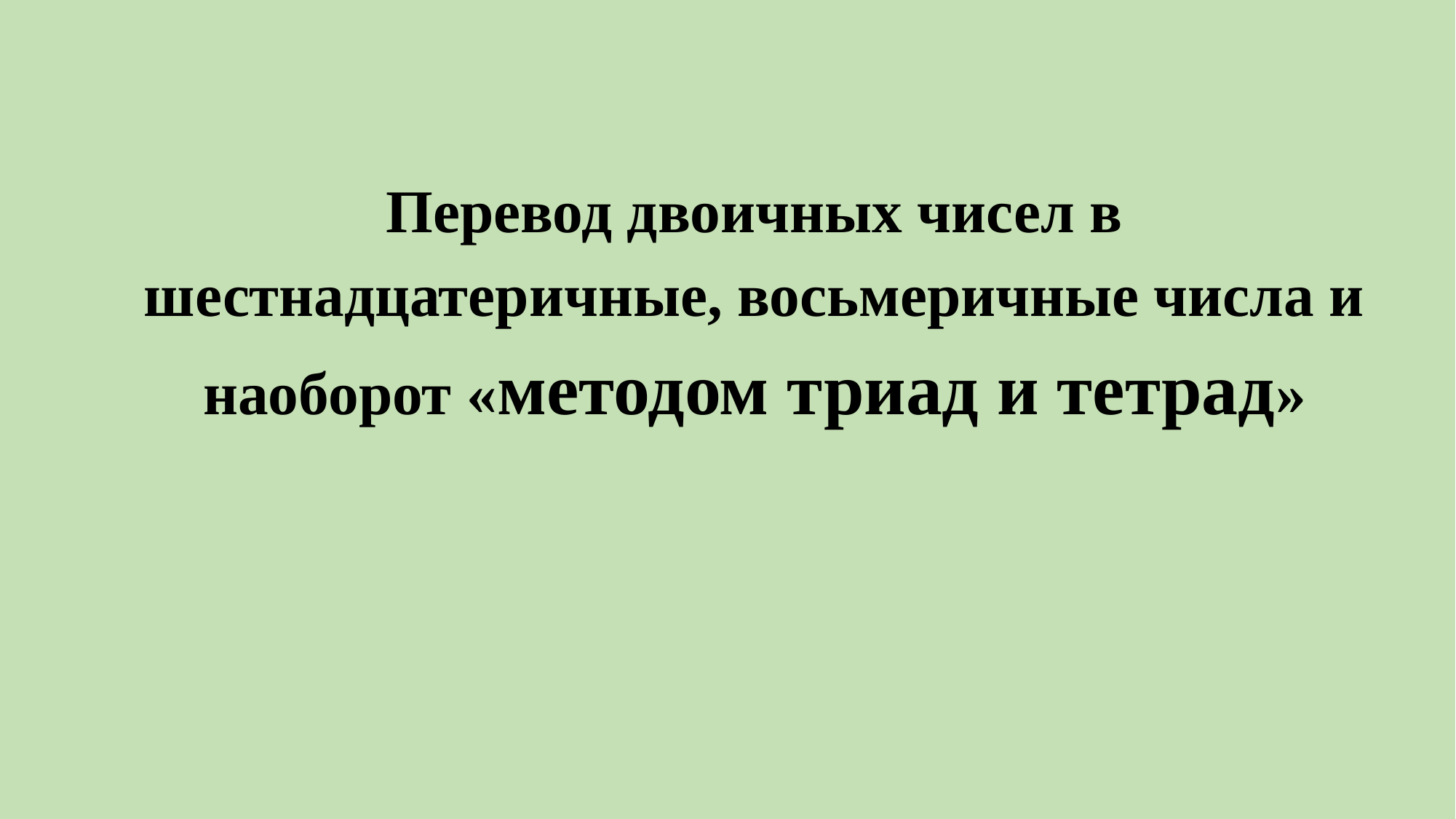

Перевод двоичных чисел в шестнадцатеричные, восьмеричные числа и наоборот «методом триад и тетрад»